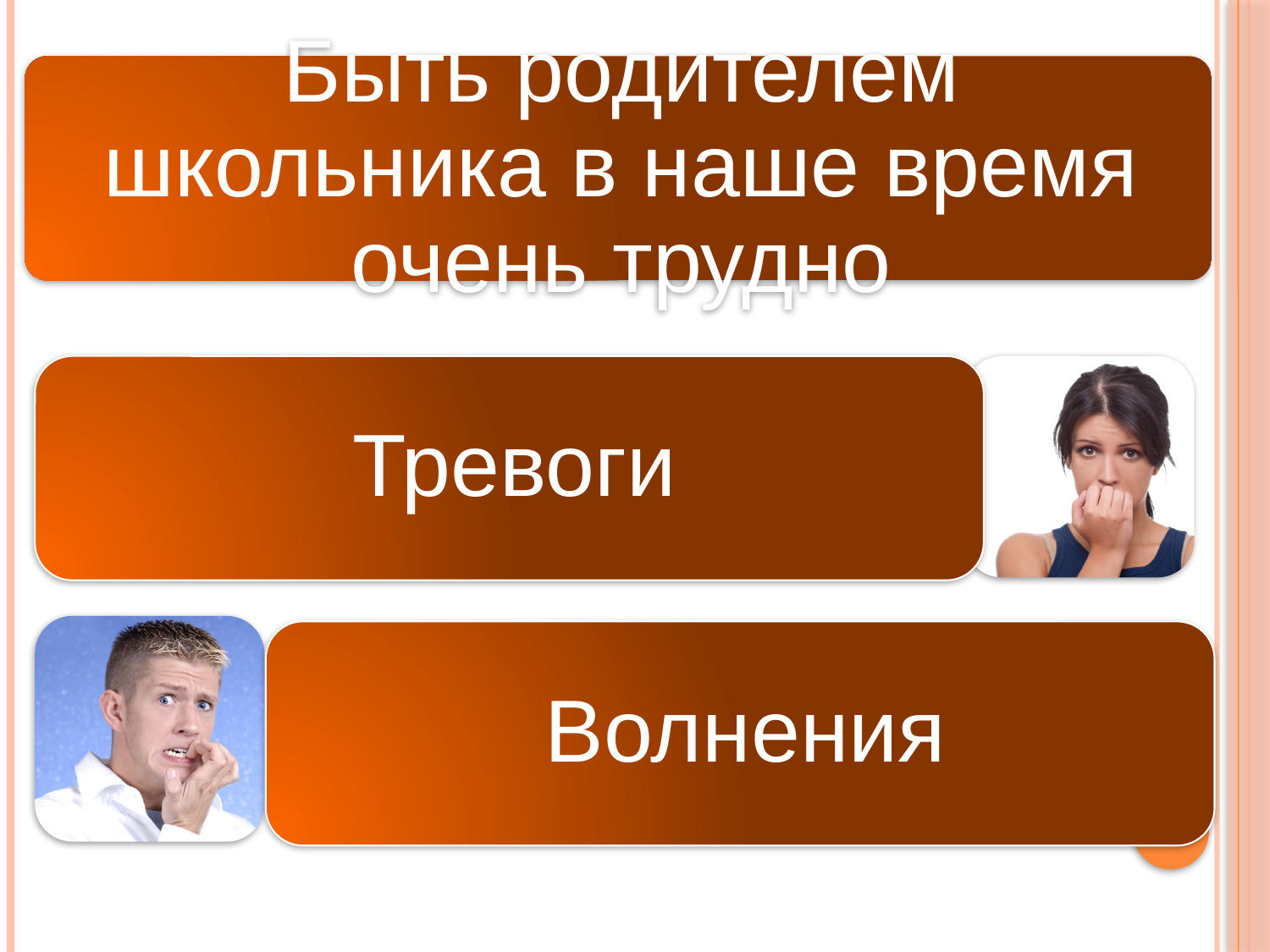

Быть родителем школьника в наше время очень трудно
Тревоги
Волнения